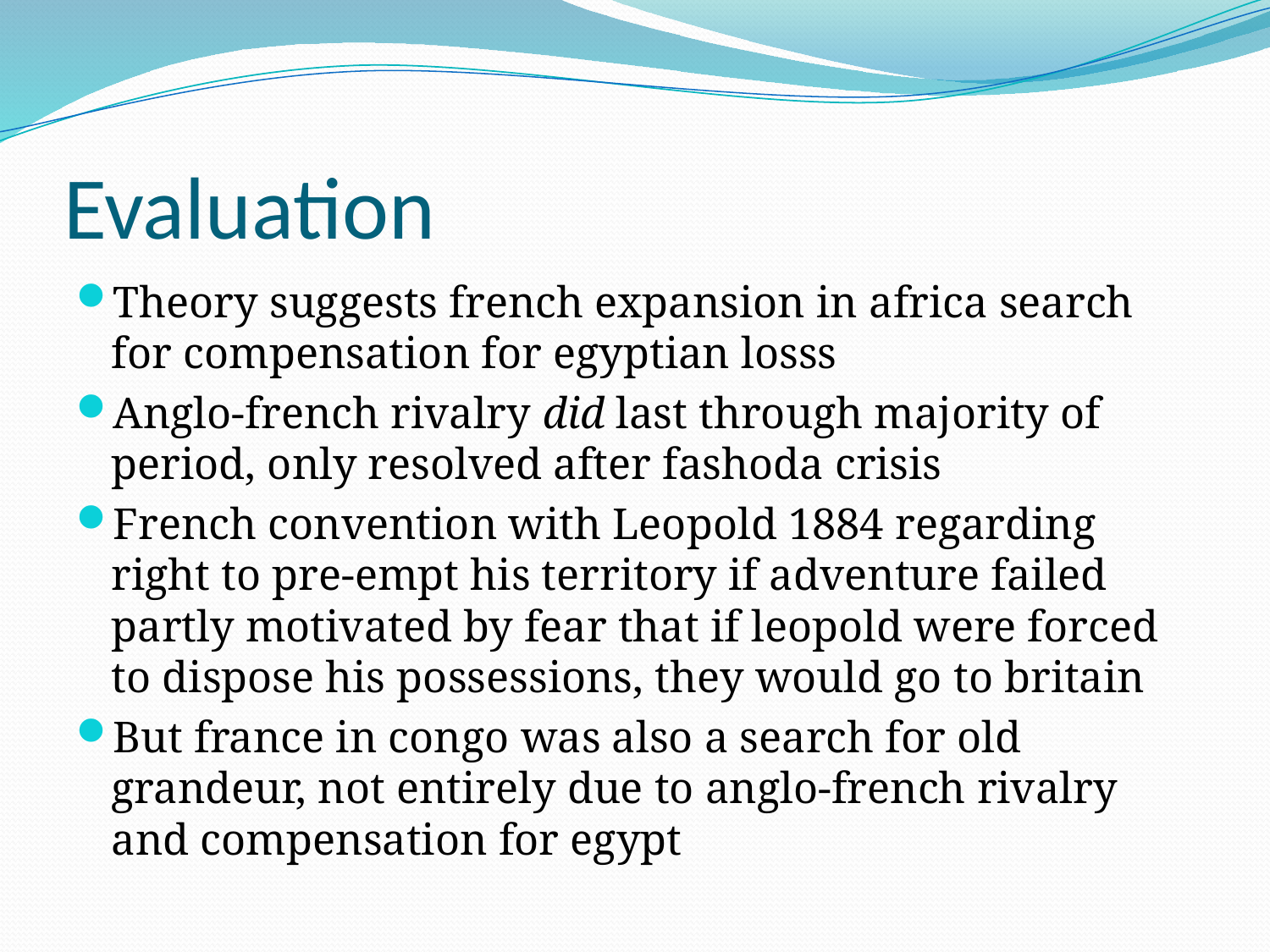

# Evaluation
Theory suggests french expansion in africa search for compensation for egyptian losss
Anglo-french rivalry did last through majority of period, only resolved after fashoda crisis
French convention with Leopold 1884 regarding right to pre-empt his territory if adventure failed partly motivated by fear that if leopold were forced to dispose his possessions, they would go to britain
But france in congo was also a search for old grandeur, not entirely due to anglo-french rivalry and compensation for egypt